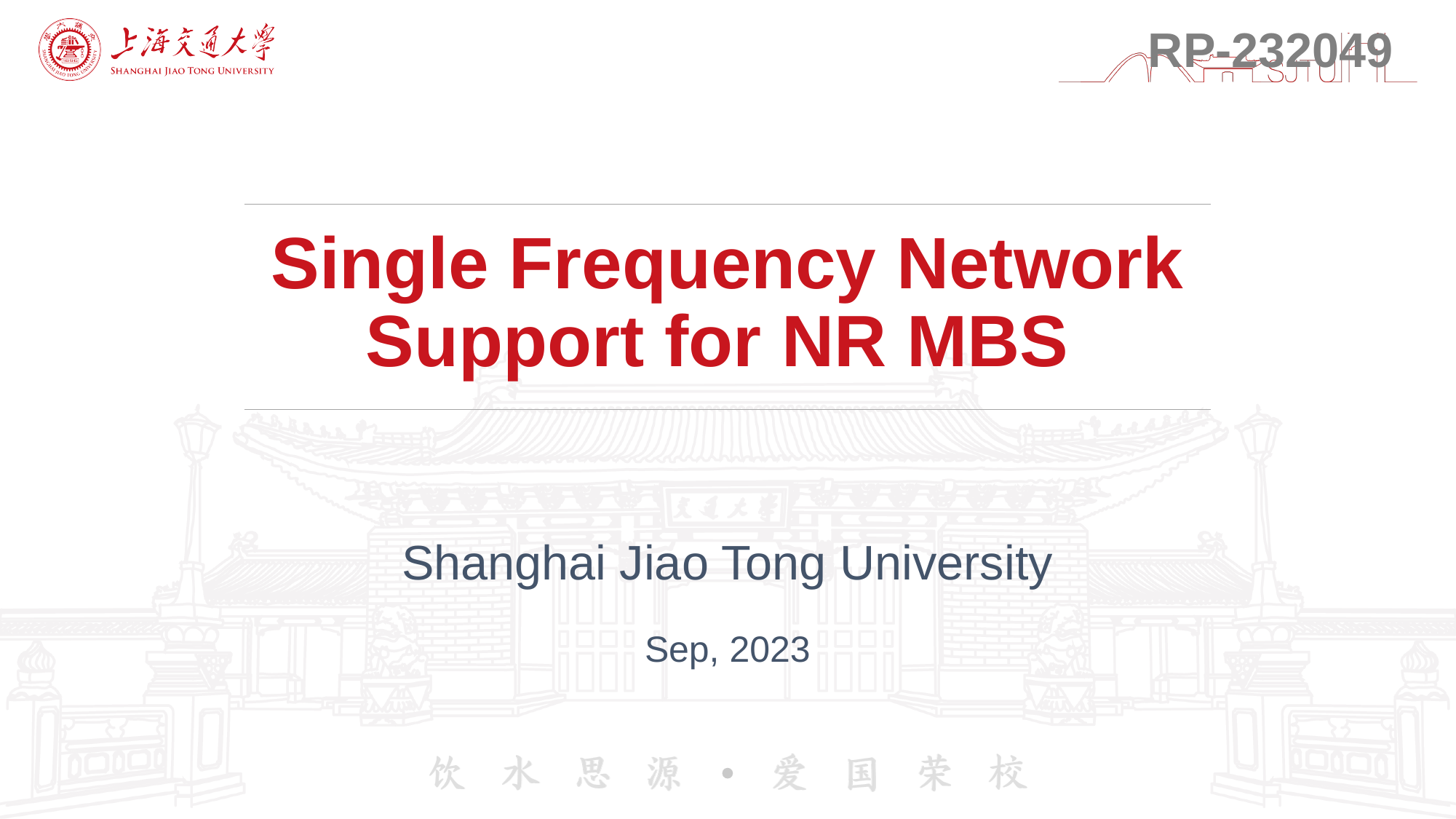

RP-232049
# Single Frequency Network Support for NR MBS
Shanghai Jiao Tong University
Sep, 2023